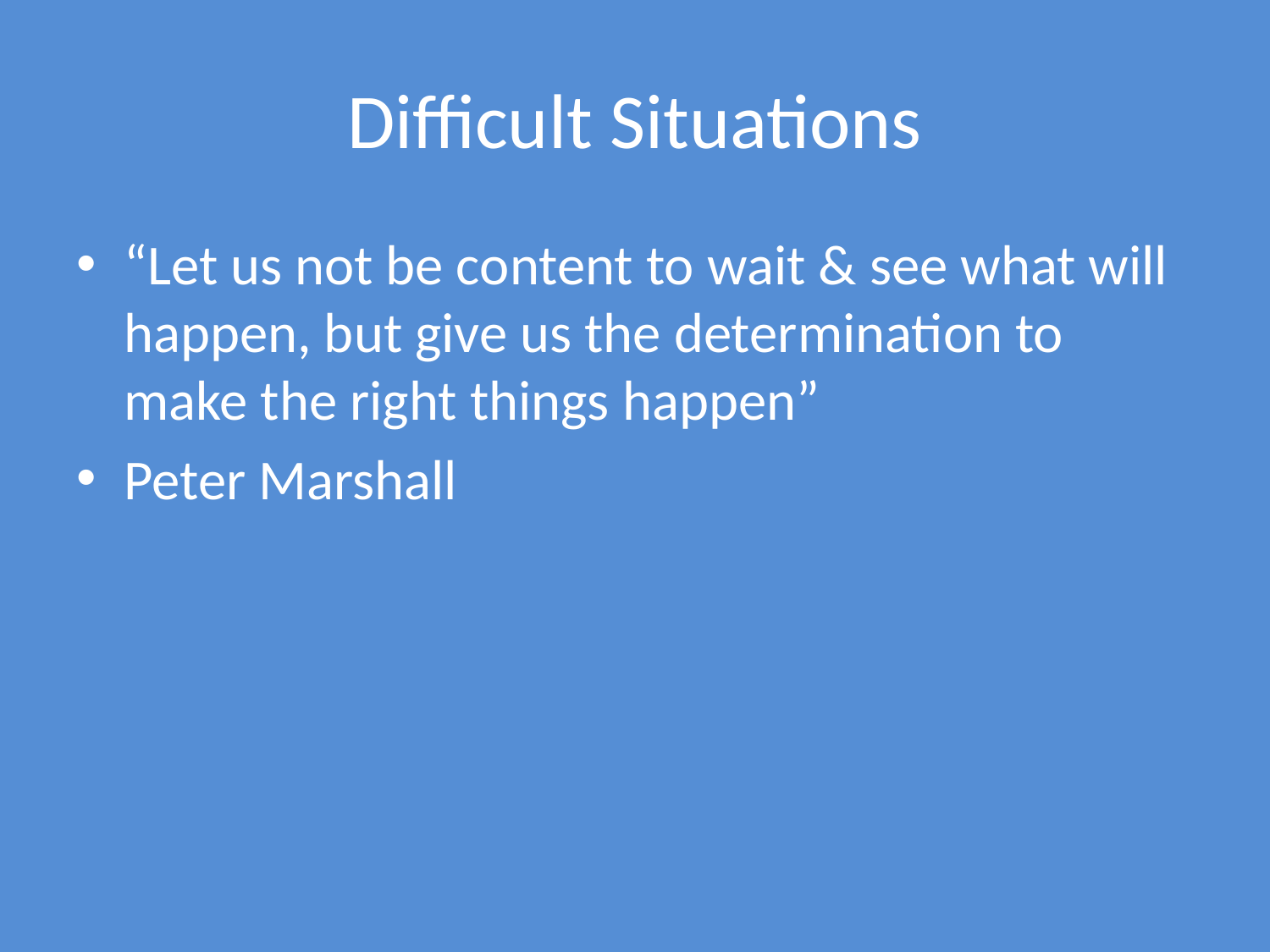

# Difficult Situations
“Let us not be content to wait & see what will happen, but give us the determination to make the right things happen”
Peter Marshall